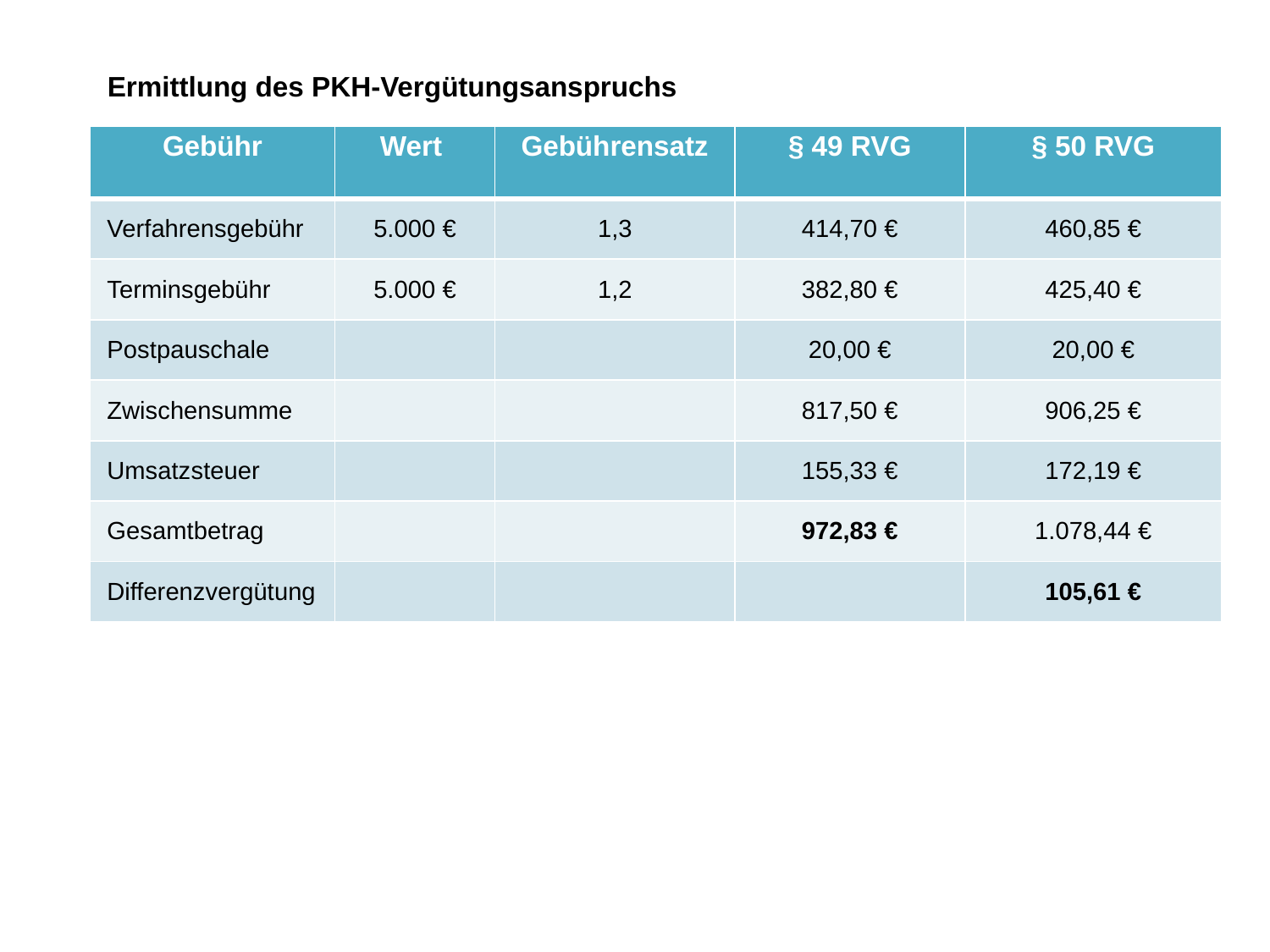

Ermittlung des PKH-Vergütungsanspruchs
| Gebühr | Wert | Gebührensatz | § 49 RVG | § 50 RVG |
| --- | --- | --- | --- | --- |
| Verfahrensgebühr | 5.000 € | 1,3 | 414,70 € | 460,85 € |
| Terminsgebühr | 5.000 € | 1,2 | 382,80 € | 425,40 € |
| Postpauschale |  |  | 20,00 € | 20,00 € |
| Zwischensumme |  |  | 817,50 € | 906,25 € |
| Umsatzsteuer |  |  | 155,33 € | 172,19 € |
| Gesamtbetrag |  |  | 972,83 € | 1.078,44 € |
| Differenzvergütung |  |  |  | 105,61 € |